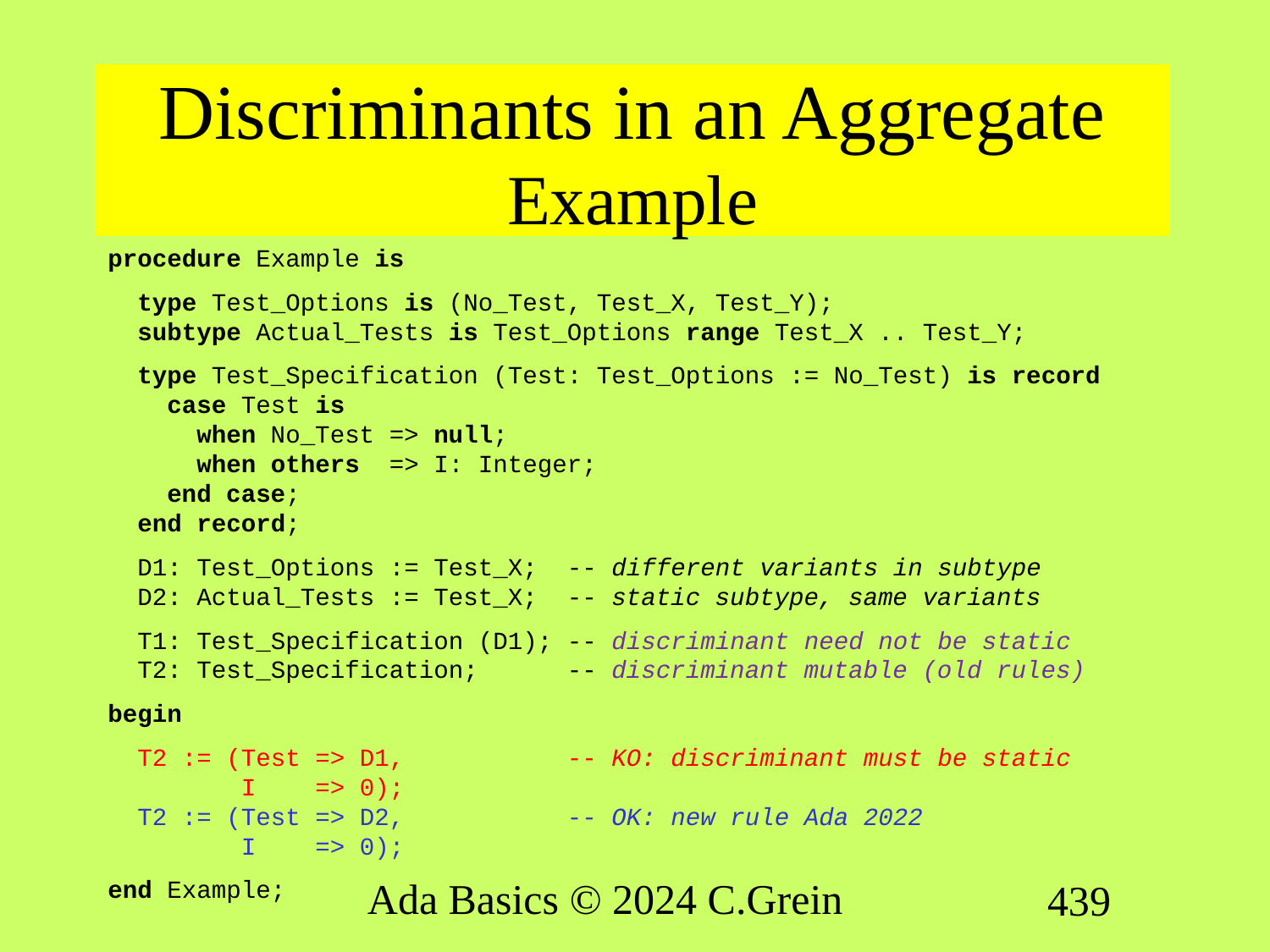

# Discriminants in an Aggregate Example
procedure Example is
  type Test_Options is (No_Test, Test_X, Test_Y);
  subtype Actual_Tests is Test_Options range Test_X .. Test_Y;
  type Test_Specification (Test: Test_Options := No_Test) is record
    case Test is
      when No_Test => null;
      when others  => I: Integer;
    end case;
  end record;
  D1: Test_Options := Test_X;  -- different variants in subtype
  D2: Actual_Tests := Test_X;  -- static subtype, same variants
  T1: Test_Specification (D1); -- discriminant need not be static
  T2: Test_Specification;      -- discriminant mutable (old rules)
begin
  T2 := (Test => D1,           -- KO: discriminant must be static
         I    => 0);
  T2 := (Test => D2,           -- OK: new rule Ada 2022
         I    => 0);
end Example;
Ada Basics © 2024 C.Grein
439